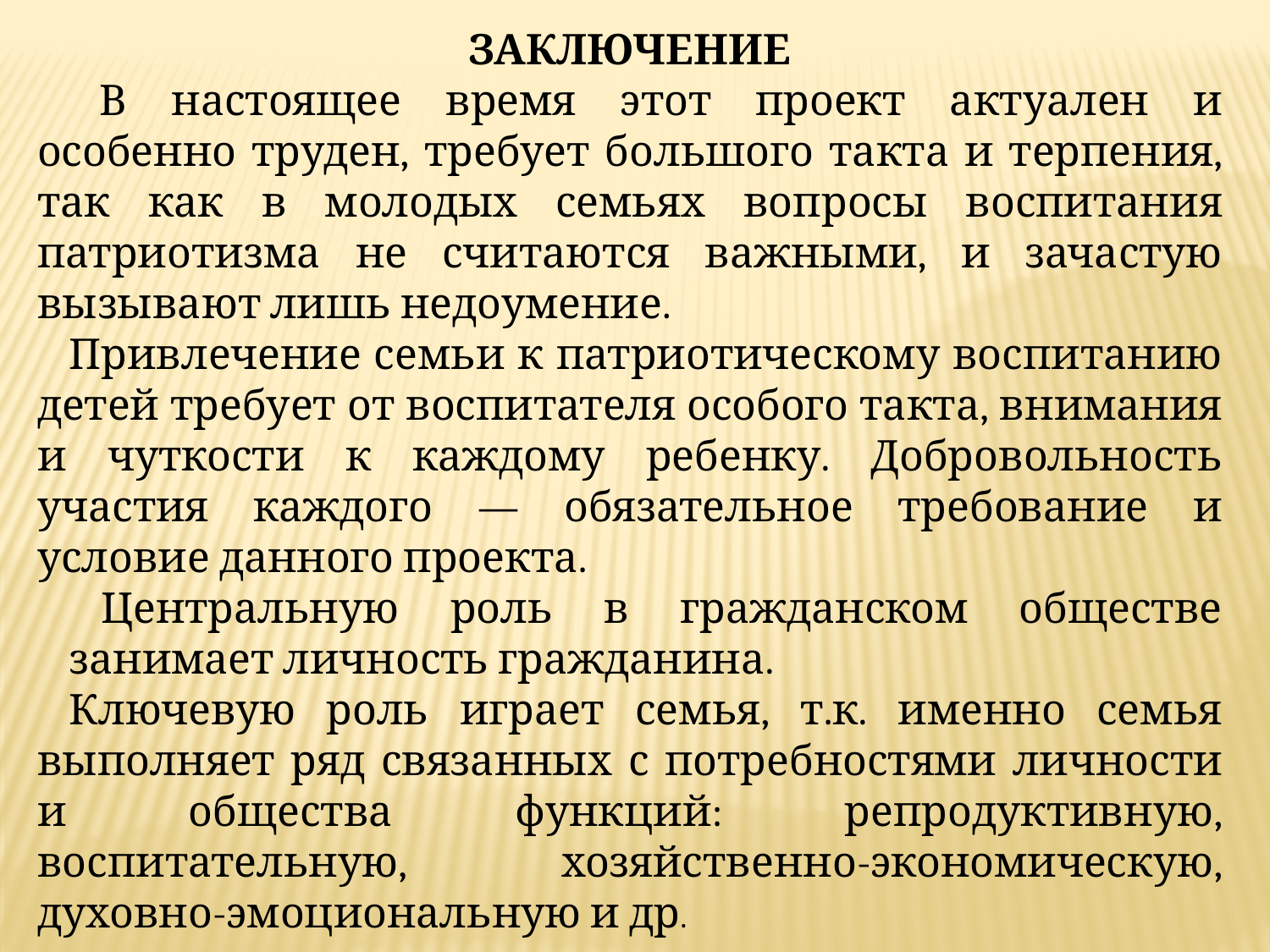

ЗАКЛЮЧЕНИЕ
В настоящее время этот проект актуален и особенно труден, требует большого такта и терпения, так как в молодых семьях вопросы воспитания патриотизма не считаются важными, и зачастую вызывают лишь недоумение.
Привлечение семьи к патриотическому воспитанию детей требует от воспитателя особого такта, внимания и чуткости к каждому ребенку. Добровольность участия каждого — обязательное требование и условие данного проекта.
Центральную роль в гражданском обществе занимает личность гражданина.
Ключевую роль играет семья, т.к. именно семья выполняет ряд связанных с потребностями личности и общества функций: репродуктивную, воспитательную, хозяйственно-экономическую, духовно-эмоциональную и др.